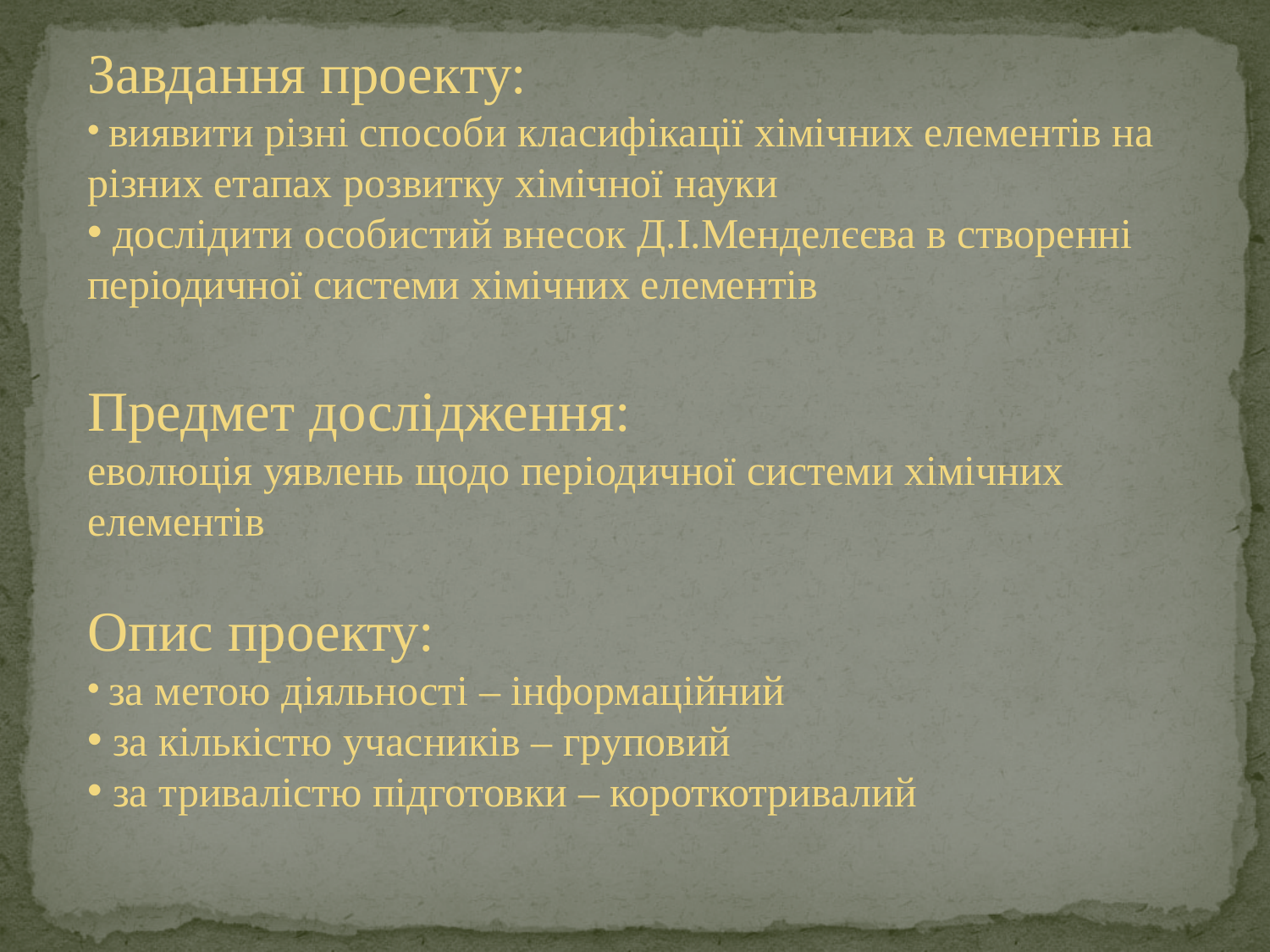

Завдання проекту:
 виявити різні способи класифікації хімічних елементів на різних етапах розвитку хімічної науки
 дослідити особистий внесок Д.І.Менделєєва в створенні періодичної системи хімічних елементів

Предмет дослідження:
еволюція уявлень щодо періодичної системи хімічних елементів

Опис проекту:
 за метою діяльності – інформаційний
 за кількістю учасників – груповий
 за тривалістю підготовки – короткотривалий